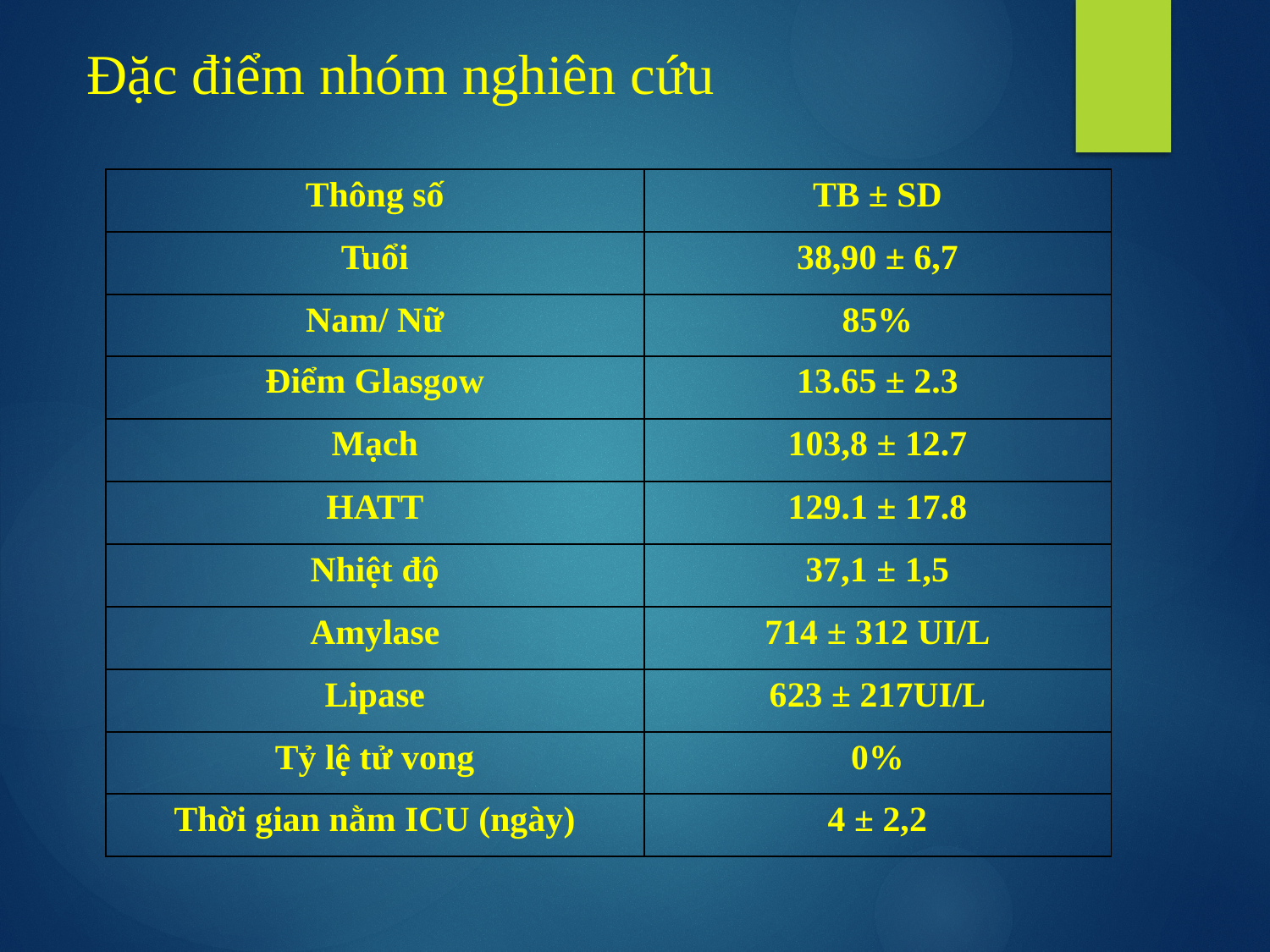

# Đặc điểm nhóm nghiên cứu
| Thông số | TB ± SD |
| --- | --- |
| Tuổi | 38,90 ± 6,7 |
| Nam/ Nữ | 85% |
| Điểm Glasgow | 13.65 ± 2.3 |
| Mạch | 103,8 ± 12.7 |
| HATT | 129.1 ± 17.8 |
| Nhiệt độ | 37,1 ± 1,5 |
| Amylase | 714 ± 312 UI/L |
| Lipase | 623 ± 217UI/L |
| Tỷ lệ tử vong | 0% |
| Thời gian nằm ICU (ngày) | 4 ± 2,2 |